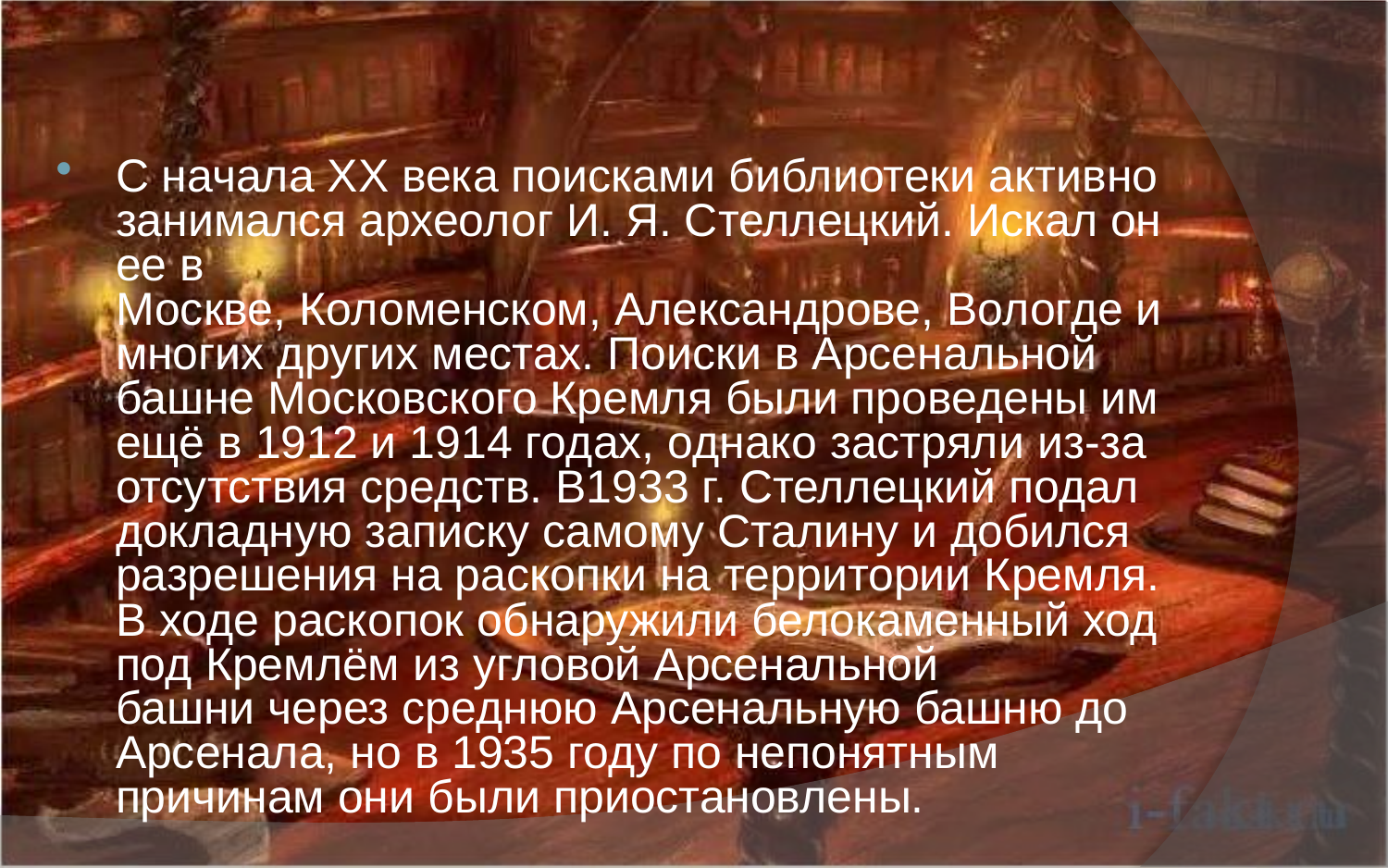

С начала XX века поисками библиотеки активно занимался археолог И. Я. Стеллецкий. Искал он ее в Москве, Коломенском, Александрове, Вологде и многих других местах. Поиски в Арсенальной башне Московского Кремля были проведены им ещё в 1912 и 1914 годах, однако застряли из-за отсутствия средств. В1933 г. Стеллецкий подал докладную записку самому Сталину и добился разрешения на раскопки на территории Кремля. В ходе раскопок обнаружили белокаменный ход под Кремлём из угловой Арсенальной башни через среднюю Арсенальную башню до Арсенала, но в 1935 году по непонятным причинам они были приостановлены.